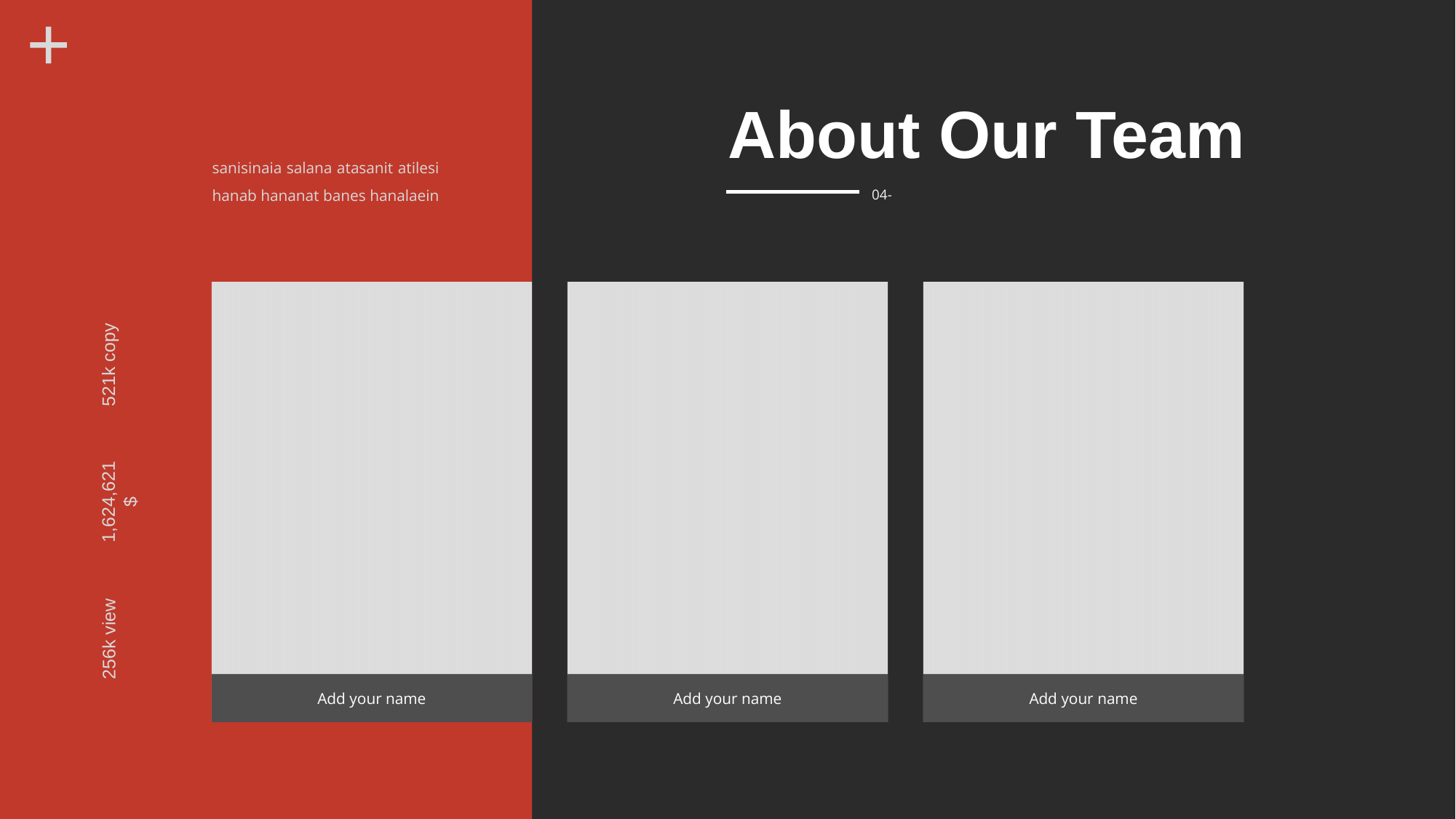

About Our Team
04-
sanisinaia salana atasanit atilesi hanab hananat banes hanalaein
521k copy
1,624,621 $
256k view
Add your name
Add your name
Add your name